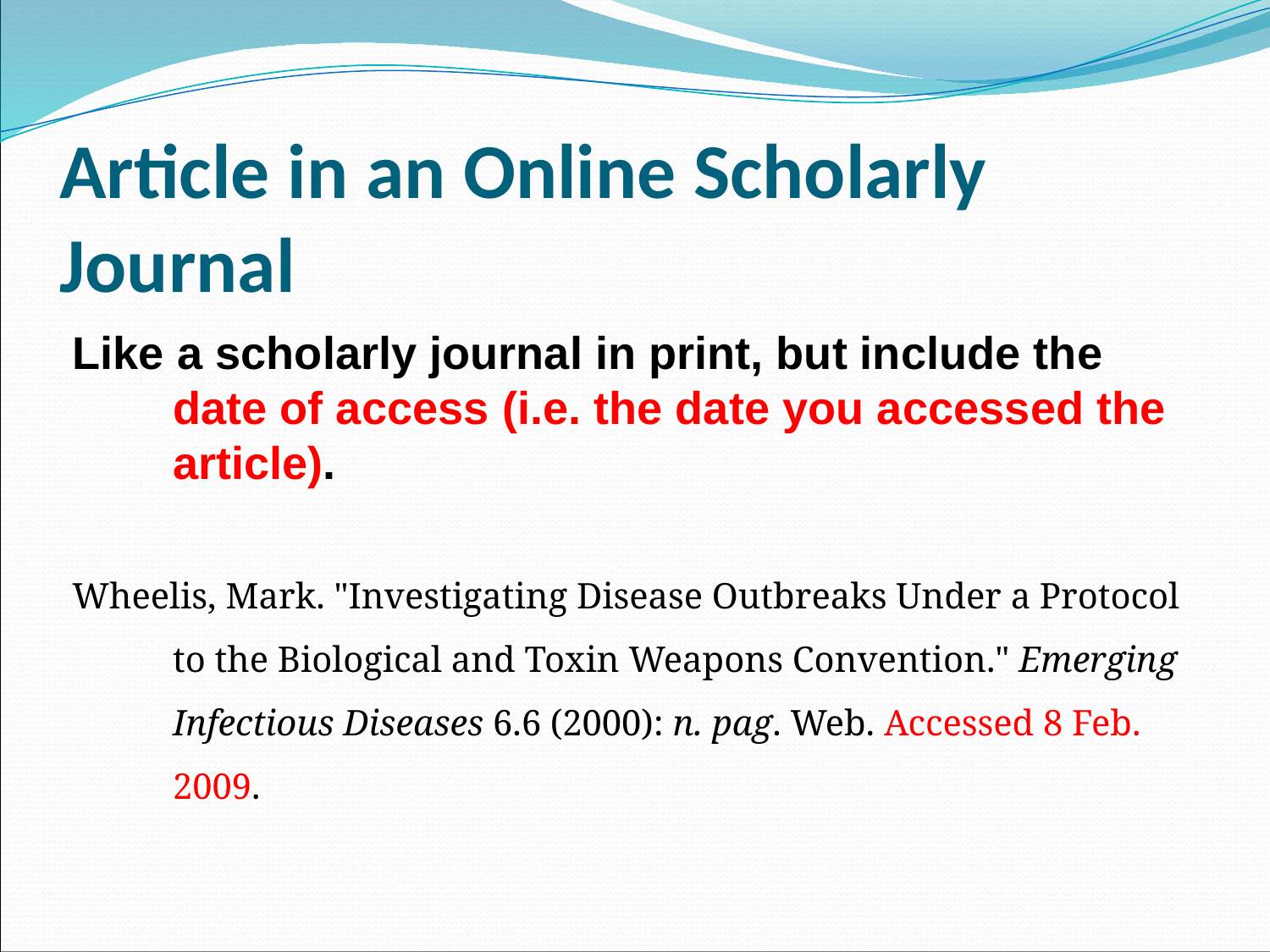

# Article in an Online Scholarly Journal
Like a scholarly journal in print, but include the date of access (i.e. the date you accessed the article).

Wheelis, Mark. "Investigating Disease Outbreaks Under a Protocol to the Biological and Toxin Weapons Convention." Emerging Infectious Diseases 6.6 (2000): n. pag. Web. Accessed 8 Feb. 2009.